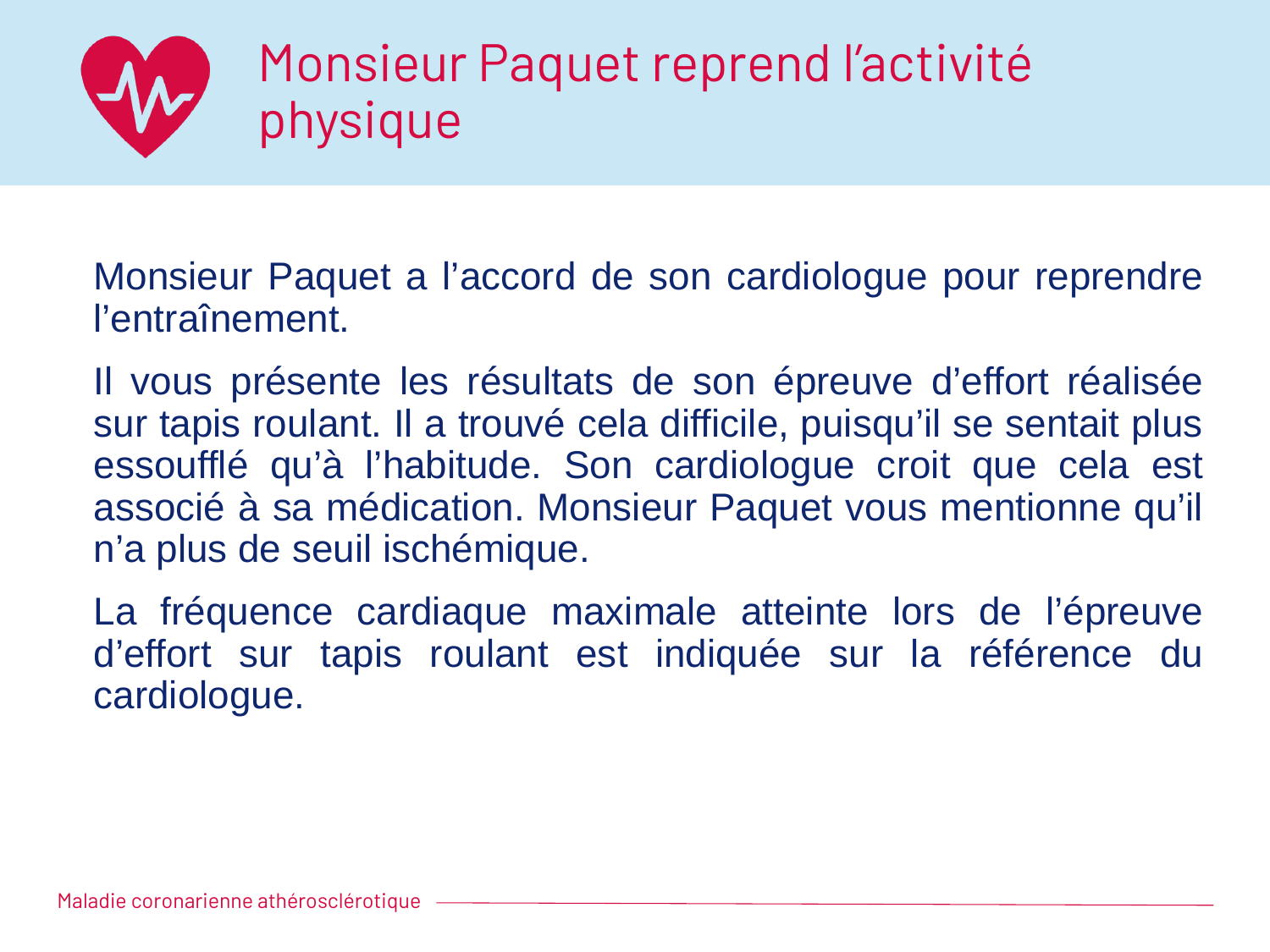

# Monsieur Paquet reprend l’activité physique
Monsieur Paquet a l’accord de son cardiologue pour reprendre l’entraînement.
Il vous présente les résultats de son épreuve d’effort réalisée sur tapis roulant. Il a trouvé cela difficile, puisqu’il se sentait plus essoufflé qu’à l’habitude. Son cardiologue croit que cela est associé à sa médication. Monsieur Paquet vous mentionne qu’il n’a plus de seuil ischémique.
La fréquence cardiaque maximale atteinte lors de l’épreuve d’effort sur tapis roulant est indiquée sur la référence du cardiologue.